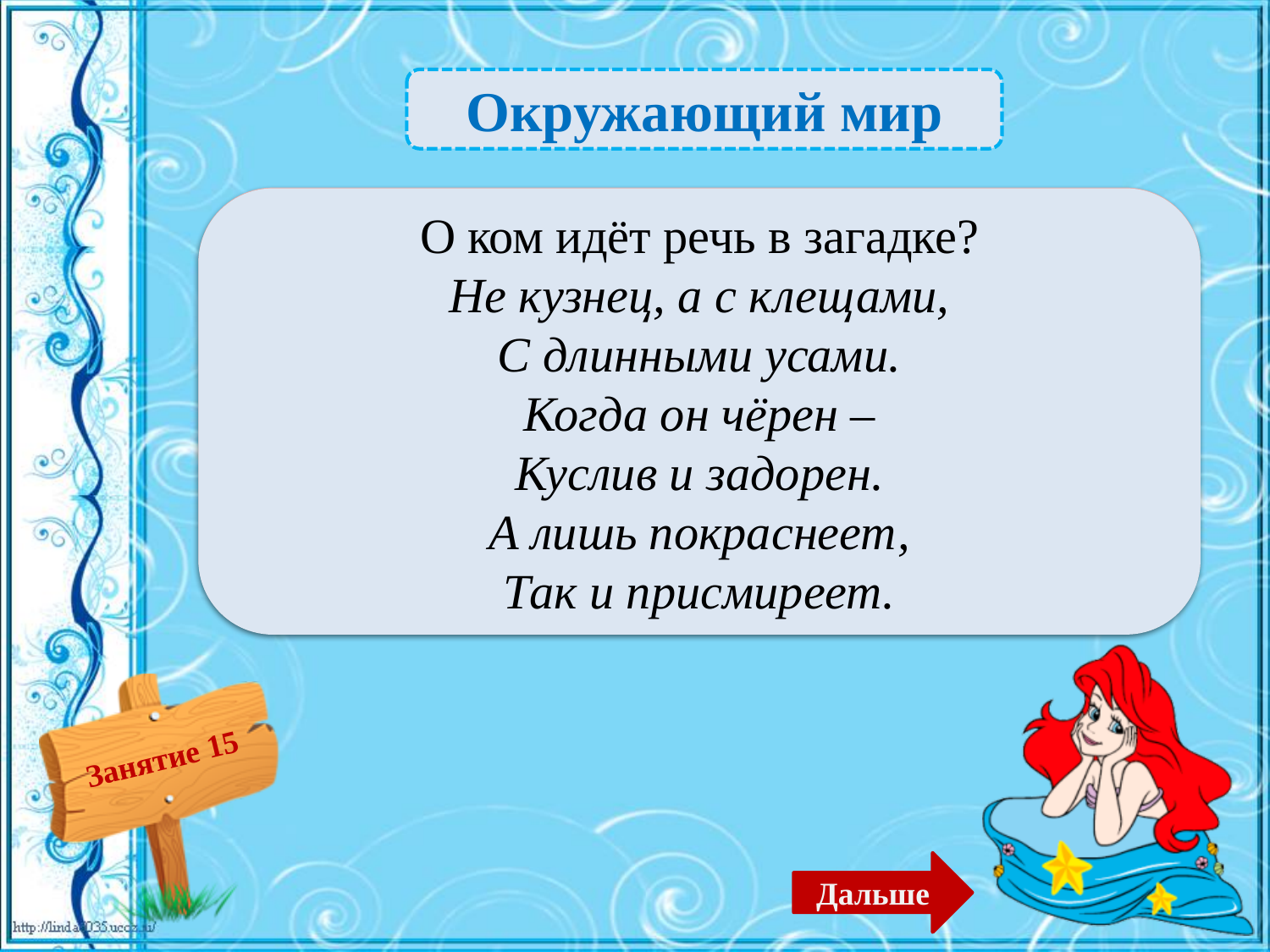

Окружающий мир
 О раке – 2б.
О ком идёт речь в загадке?
Не кузнец, а с клещами,
С длинными усами.
Когда он чёрен –
Куслив и задорен.
А лишь покраснеет,
Так и присмиреет.

Дальше